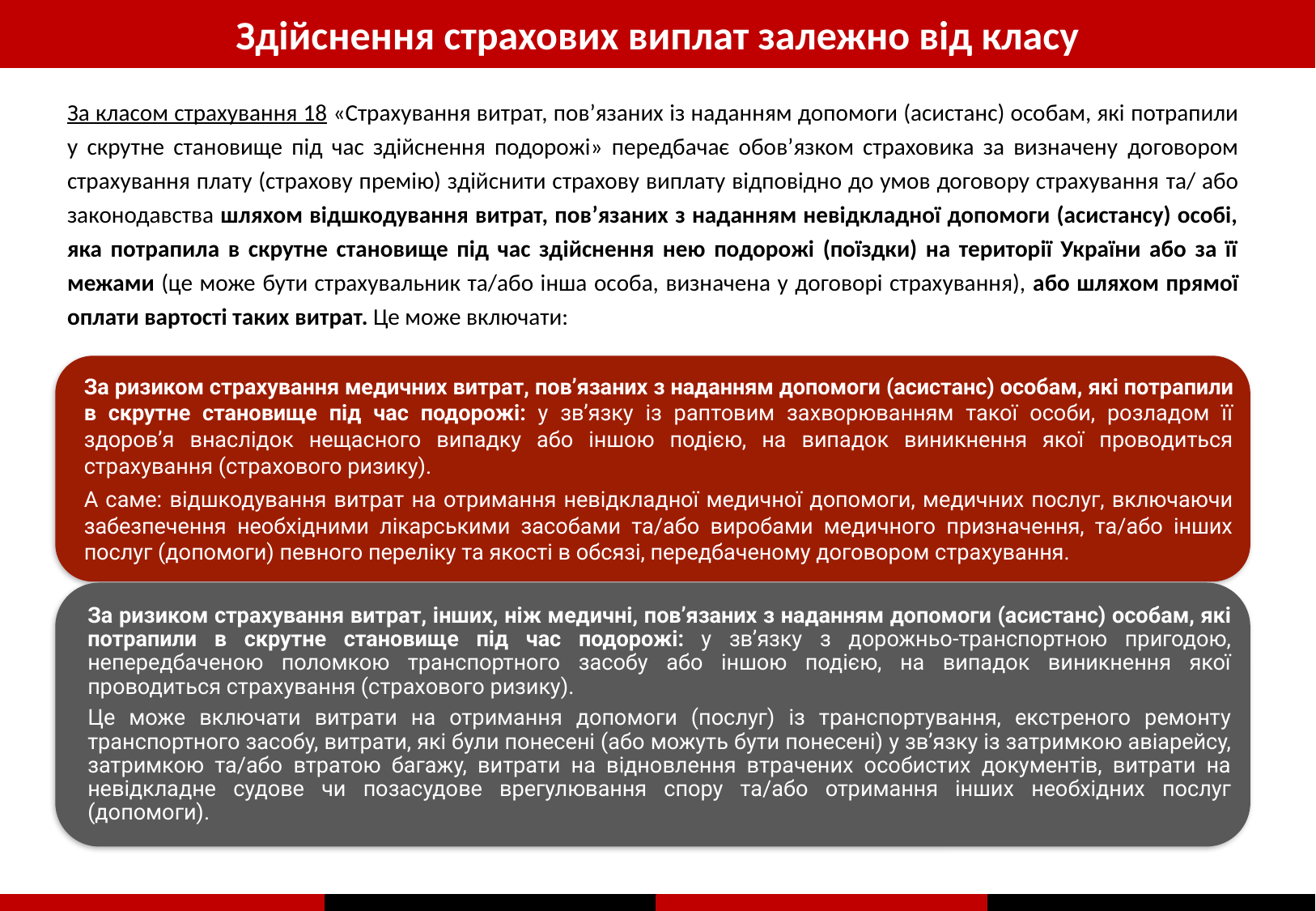

Здійснення страхових виплат залежно від класу
За класом страхування 18 «Страхування витрат, пов’язаних із наданням допомоги (асистанс) особам, які потрапили у скрутне становище під час здійснення подорожі» передбачає обов’язком страховика за визначену договором страхування плату (страхову премію) здійснити страхову виплату відповідно до умов договору страхування та/ або законодавства шляхом відшкодування витрат, пов’язаних з наданням невідкладної допомоги (асистансу) особі, яка потрапила в скрутне становище під час здійснення нею подорожі (поїздки) на території України або за її межами (це може бути страхувальник та/або інша особа, визначена у договорі страхування), або шляхом прямої оплати вартості таких витрат. Це може включати:
За ризиком страхування медичних витрат, пов’язаних з наданням допомоги (асистанс) особам, які потрапили в скрутне становище під час подорожі: у зв’язку із раптовим захворюванням такої особи, розладом її здоров’я внаслідок нещасного випадку або іншою подією, на випадок виникнення якої проводиться страхування (страхового ризику).
А саме: відшкодування витрат на отримання невідкладної медичної допомоги, медичних послуг, включаючи забезпечення необхідними лікарськими засобами та/або виробами медичного призначення, та/або інших послуг (допомоги) певного переліку та якості в обсязі, передбаченому договором страхування.
За ризиком страхування витрат, інших, ніж медичні, пов’язаних з наданням допомоги (асистанс) особам, які потрапили в скрутне становище під час подорожі: у зв’язку з дорожньо-транспортною пригодою, непередбаченою поломкою транспортного засобу або іншою подією, на випадок виникнення якої проводиться страхування (страхового ризику).
Це може включати витрати на отримання допомоги (послуг) із транспортування, екстреного ремонту транспортного засобу, витрати, які були понесені (або можуть бути понесені) у зв’язку із затримкою авіарейсу, затримкою та/або втратою багажу, витрати на відновлення втрачених особистих документів, витрати на невідкладне судове чи позасудове врегулювання спору та/або отримання інших необхідних послуг (допомоги).